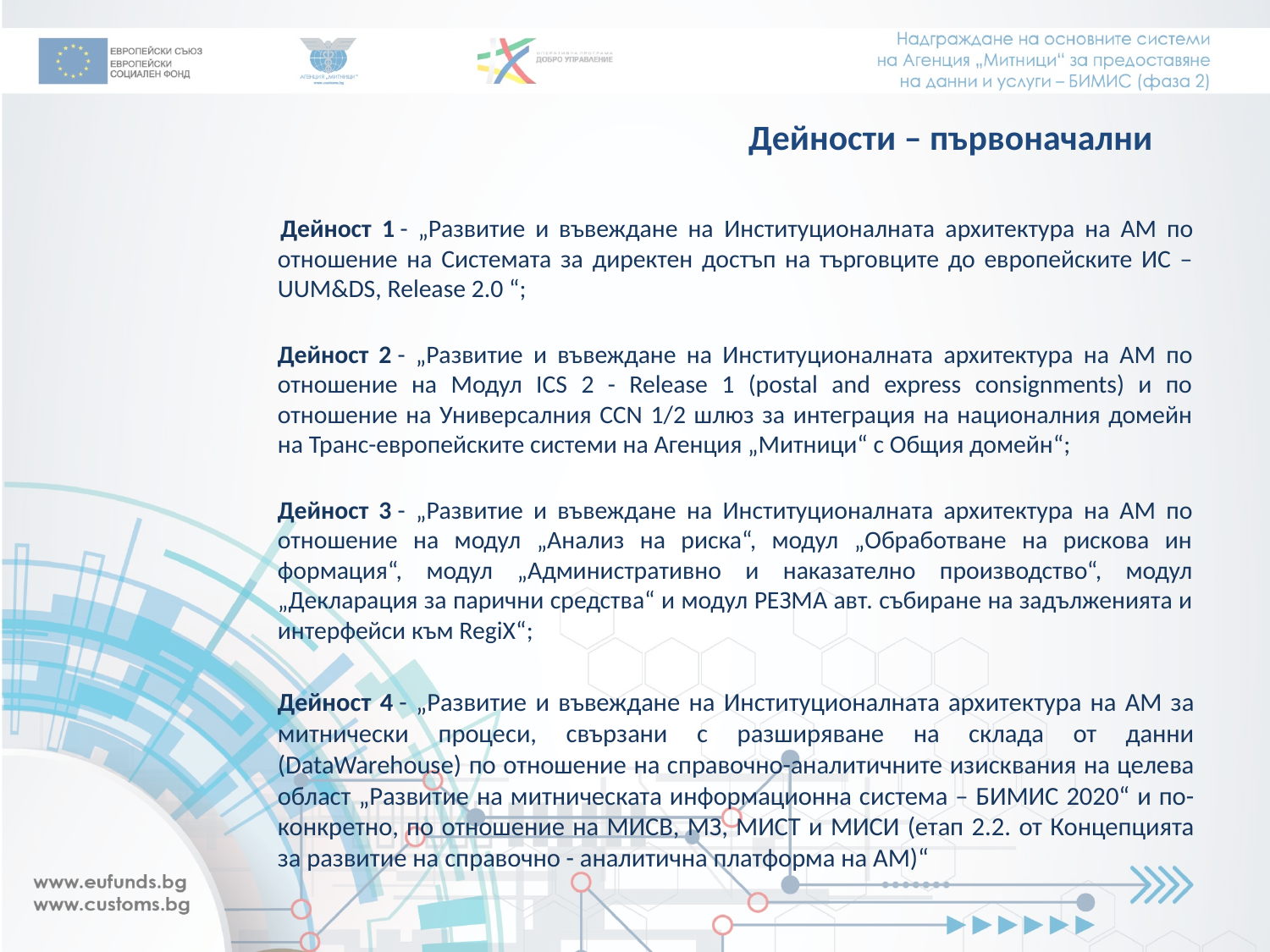

# Дейности – първоначални
 Дейност 1 - „Развитие и въвеждане на Институционалната архитектура на АМ по отношение на Системата за директен достъп на търговците до европейските ИС – UUM&DS, Release 2.0 “;
Дейност 2 - „Развитие и въвеждане на Институционалната архитектура на АМ по отношение на Модул ICS 2 - Release 1 (postal and express consignments) и по отношение на Универсалния CCN 1/2 шлюз за интеграция на националния домейн на Транс-европейските системи на Агенция „Митници“ с Общия домейн“;
Дейност 3 - „Развитие и въвеждане на Институционалната архитектура на АМ по отношение на модул „Анализ на риска“, модул „Обработване на рискова ин формация“, модул „Административно и наказателно производство“, модул „Декларация за парични средства“ и модул РЕЗМА авт. събиране на задълженията и интерфейси към RegiX“;

Дейност 4 - „Развитие и въвеждане на Институционалната архитектура на АМ за митнически процеси, свързани с разширяване на склада от данни (DataWarehouse) по отношение на справочно-аналитичните изисквания на целева област „Развитие на митническата информационна система – БИМИС 2020“ и по-конкретно, по отношение на МИСВ, МЗ, МИСТ и МИСИ (етап 2.2. от Концепцията за развитие на справочно - аналитична платформа на АМ)“